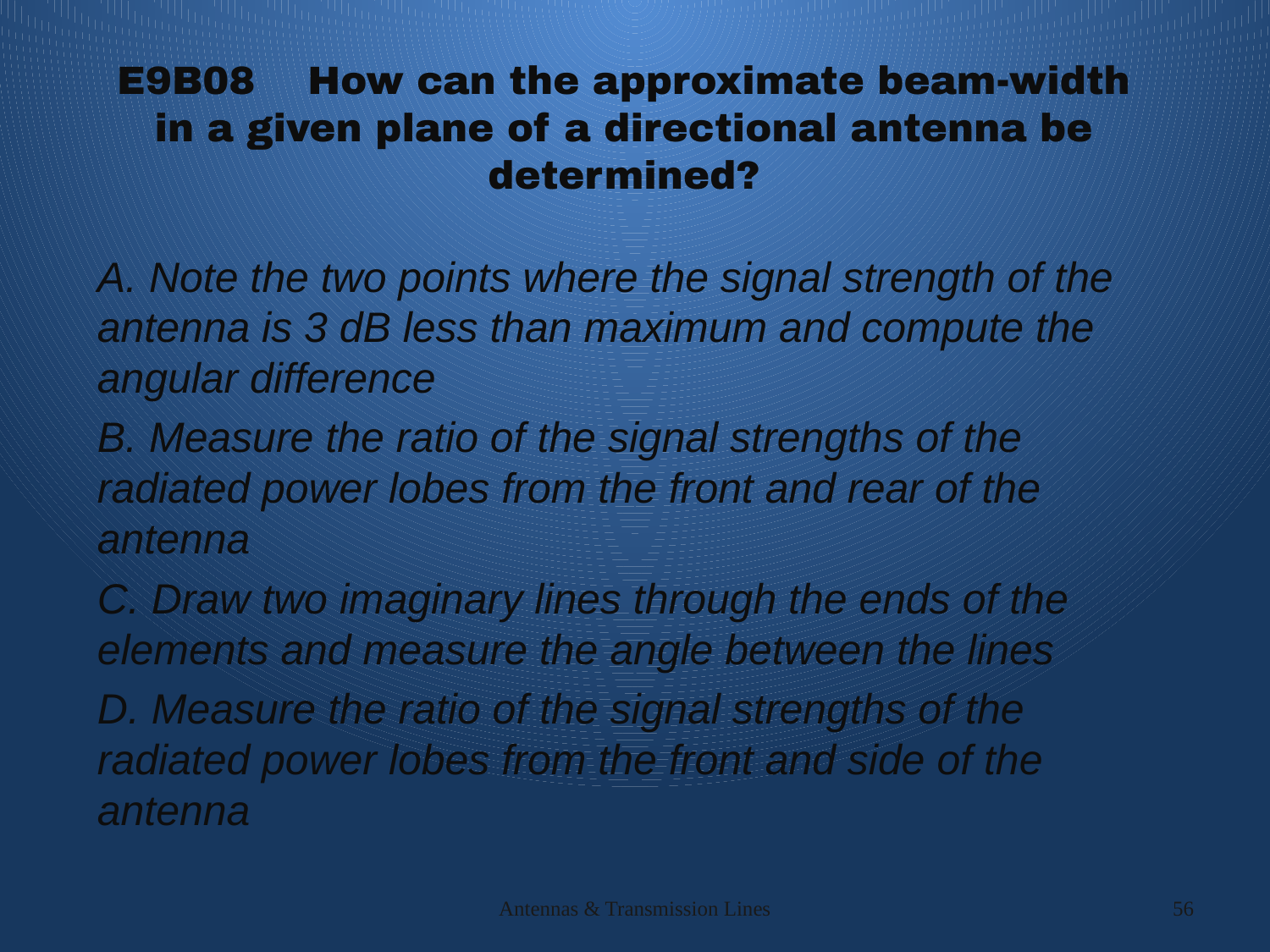

# E9B08    How can the approximate beam-width in a given plane of a directional antenna be determined?
A. Note the two points where the signal strength of the antenna is 3 dB less than maximum and compute the angular difference
B. Measure the ratio of the signal strengths of the radiated power lobes from the front and rear of the antenna
C. Draw two imaginary lines through the ends of the elements and measure the angle between the lines
D. Measure the ratio of the signal strengths of the radiated power lobes from the front and side of the antenna
Antennas & Transmission Lines
56